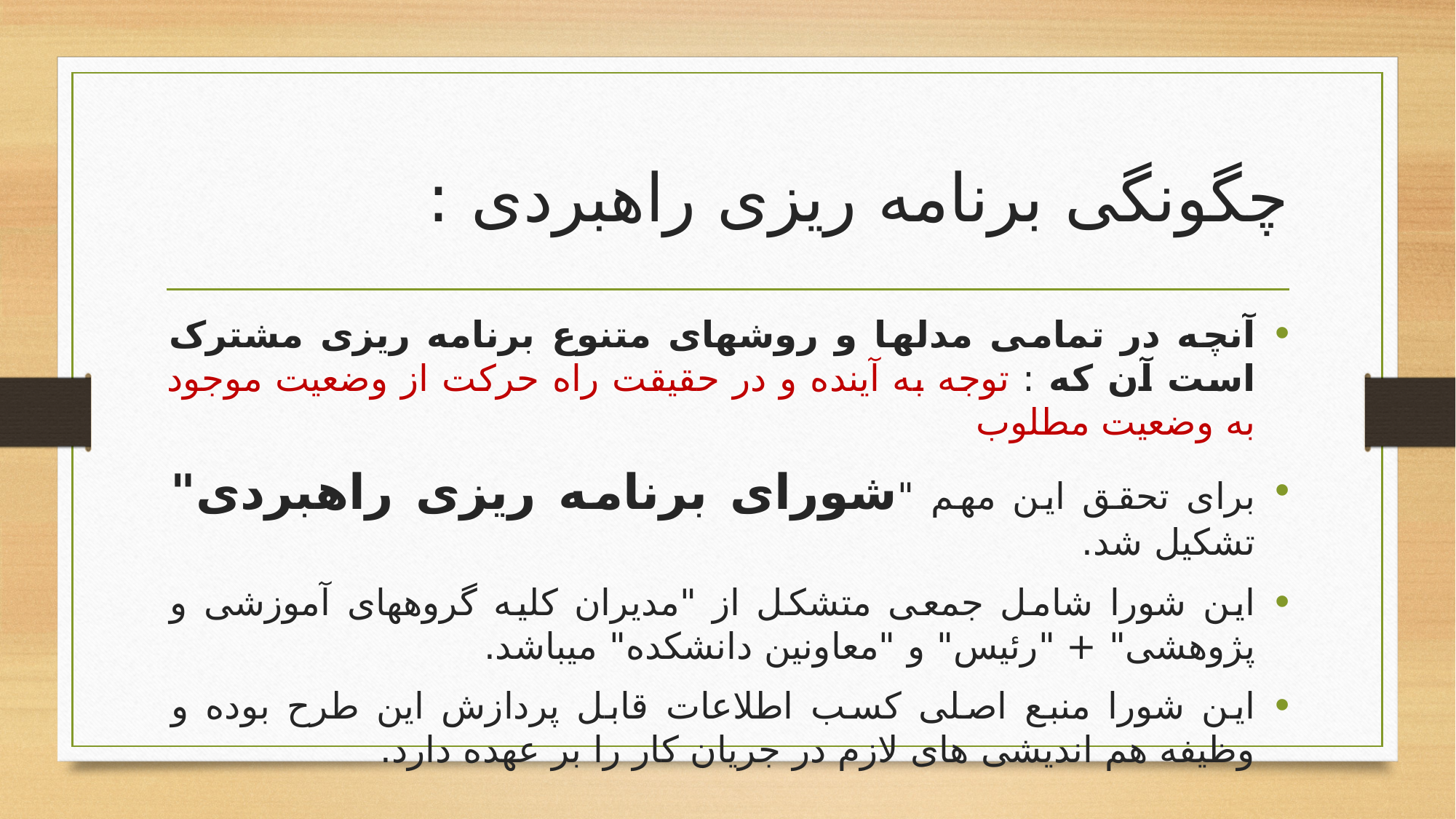

# چگونگی برنامه ریزی راهبردی :
آنچه در تمامی مدلها و روشهای متنوع برنامه ریزی مشترک است آن که : توجه به آینده و در حقیقت راه حرکت از وضعیت موجود به وضعیت مطلوب
برای تحقق این مهم "شورای برنامه ریزی راهبردی" تشکیل شد.
این شورا شامل جمعی متشکل از "مدیران کلیه گروههای آموزشی و پژوهشی" + "رئیس" و "معاونین دانشکده" میباشد.
این شورا منبع اصلی کسب اطلاعات قابل پردازش این طرح بوده و وظیفه هم اندیشی های لازم در جریان کار را بر عهده دارد.